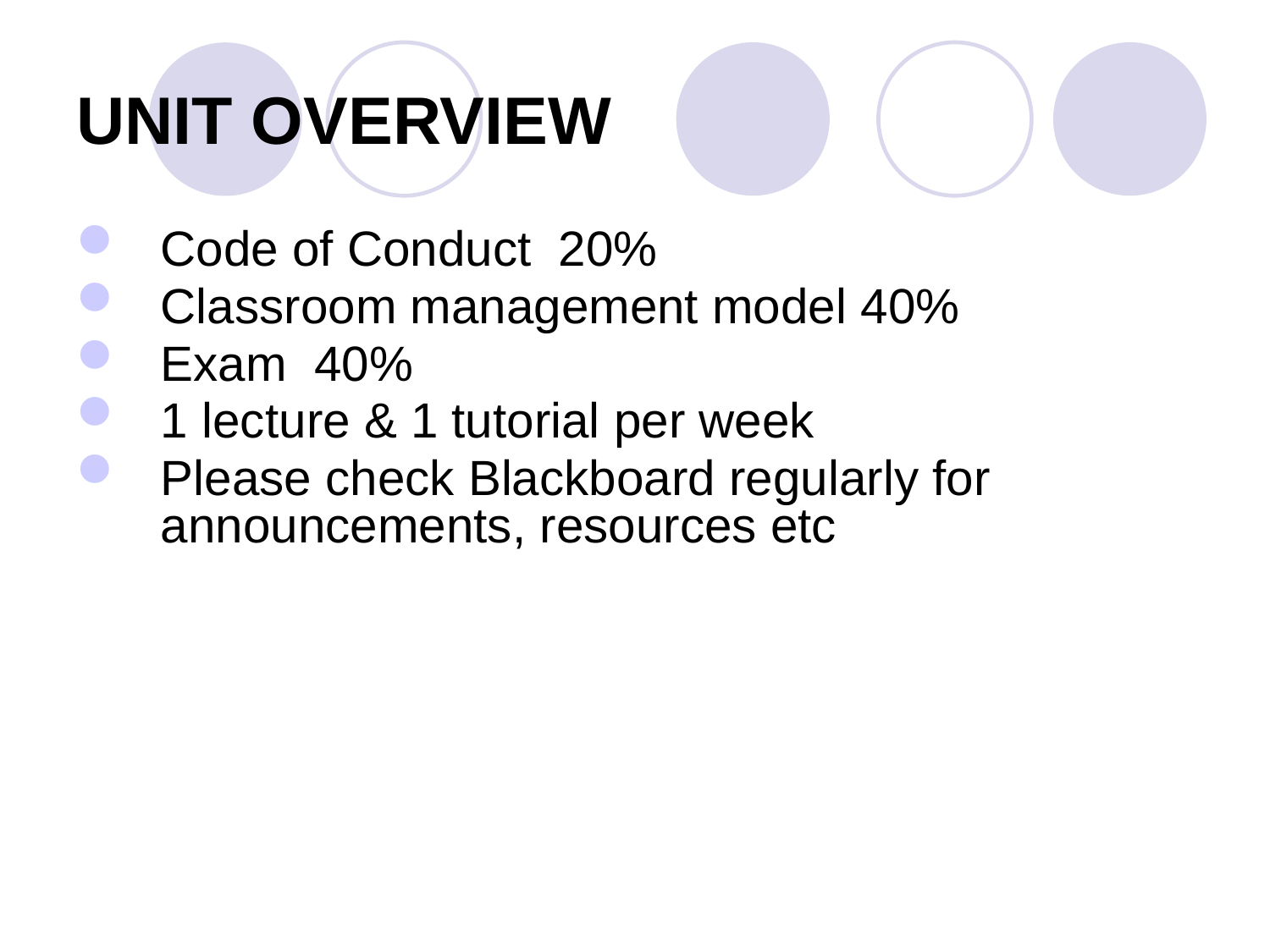

# UNIT OVERVIEW
Code of Conduct  20%
Classroom management model 40%
Exam  40%
1 lecture & 1 tutorial per week
Please check Blackboard regularly for announcements, resources etc